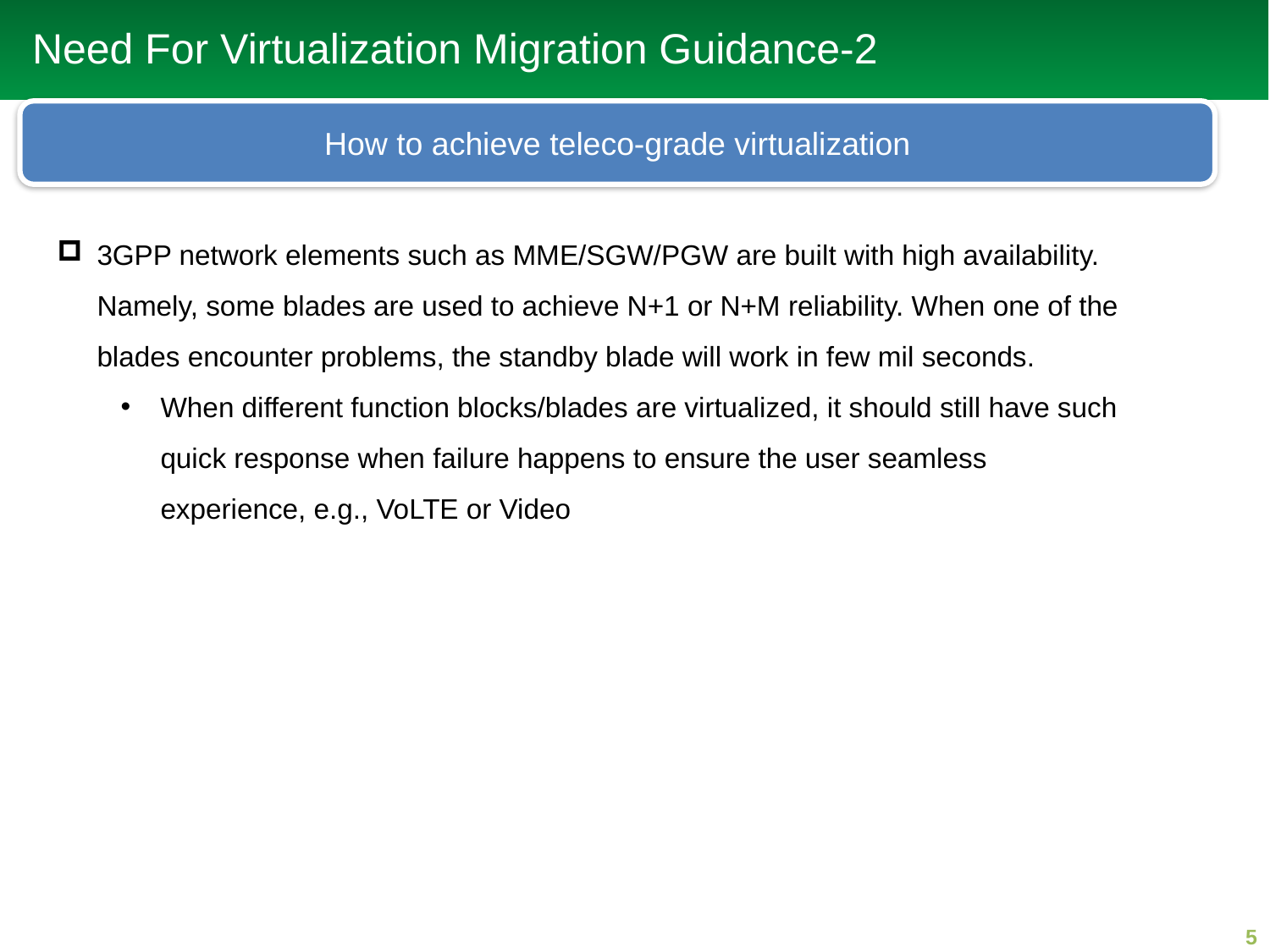

Need For Virtualization Migration Guidance-2
How to achieve teleco-grade virtualization
3GPP network elements such as MME/SGW/PGW are built with high availability. Namely, some blades are used to achieve N+1 or N+M reliability. When one of the blades encounter problems, the standby blade will work in few mil seconds.
When different function blocks/blades are virtualized, it should still have such quick response when failure happens to ensure the user seamless experience, e.g., VoLTE or Video